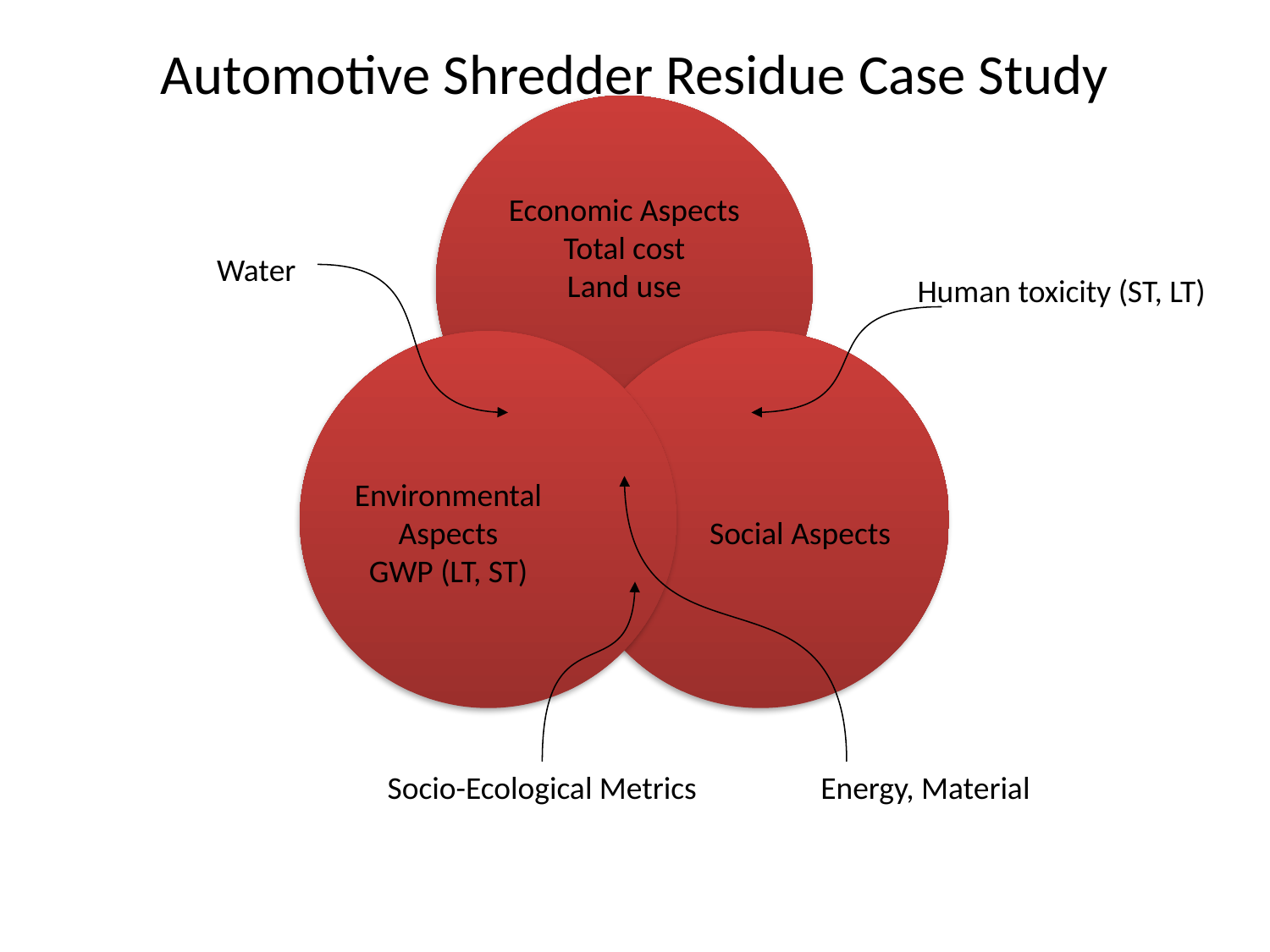

Automotive Shredder Residue Case Study
Economic Aspects
Total cost
Land use
Social Aspects
Environmental Aspects
GWP (LT, ST)
Water
Human toxicity (ST, LT)
Socio-Ecological Metrics
Energy, Material